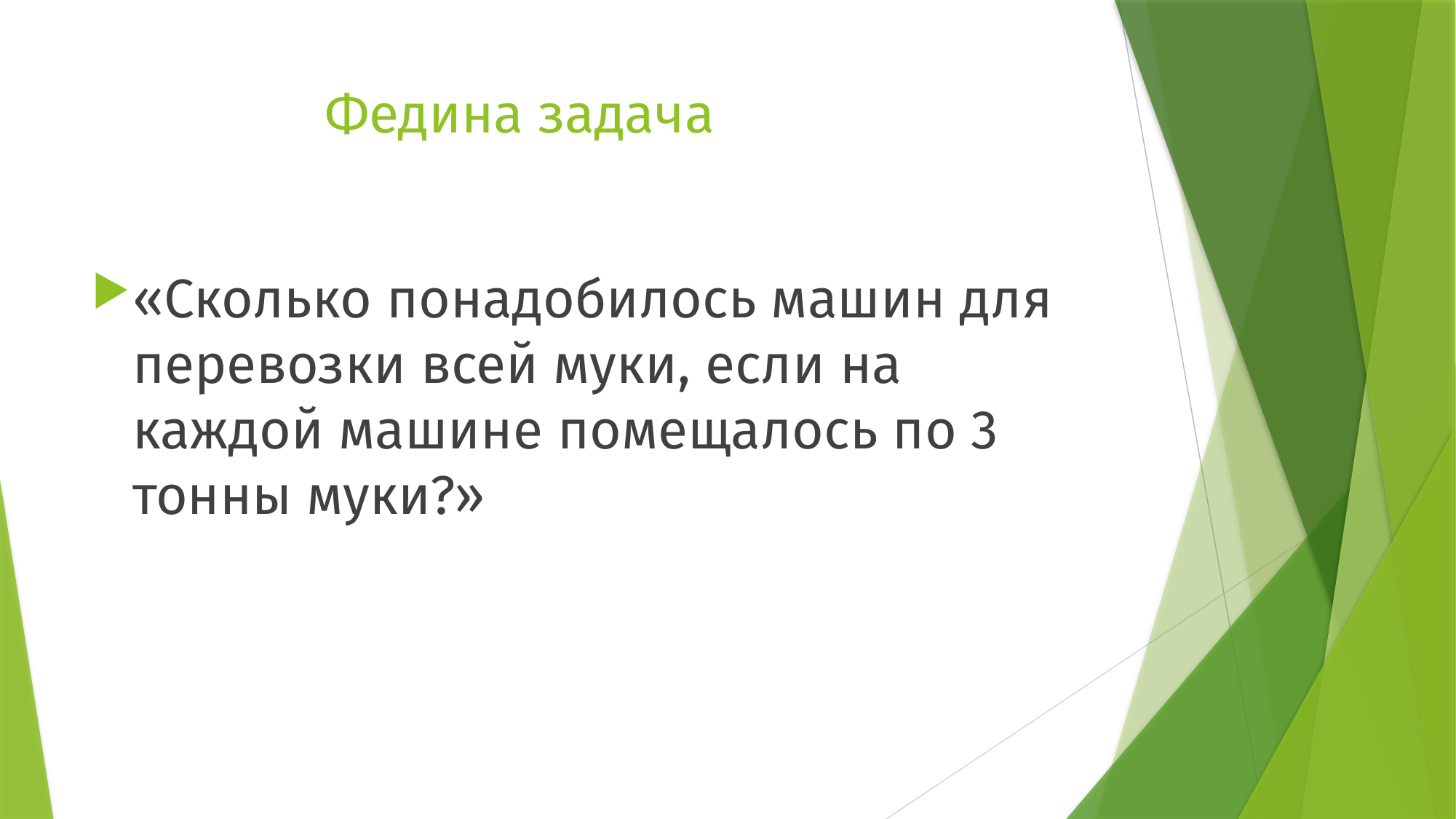

# Федина задача
«Сколько понадобилось машин для перевозки всей муки, если на каждой машине помещалось по 3 тонны муки?»